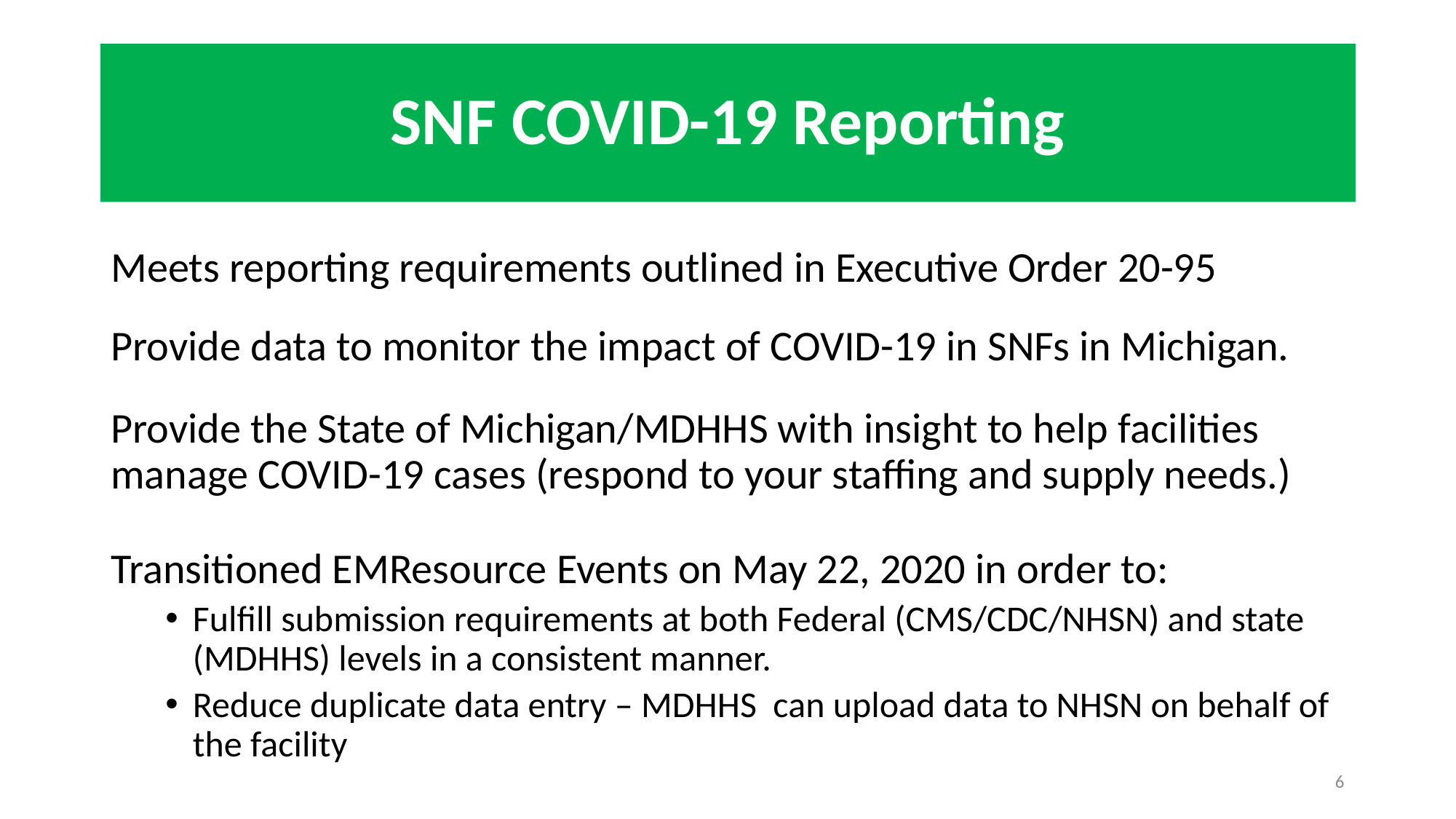

# SNF COVID-19 Reporting
Meets reporting requirements outlined in Executive Order 20-95

Provide data to monitor the impact of COVID-19 in SNFs in Michigan.

Provide the State of Michigan/MDHHS with insight to help facilities manage COVID-19 cases (respond to your staffing and supply needs.)

Transitioned EMResource Events on May 22, 2020 in order to:
Fulfill submission requirements at both Federal (CMS/CDC/NHSN) and state (MDHHS) levels in a consistent manner.
Reduce duplicate data entry – MDHHS  can upload data to NHSN on behalf of the facility

6